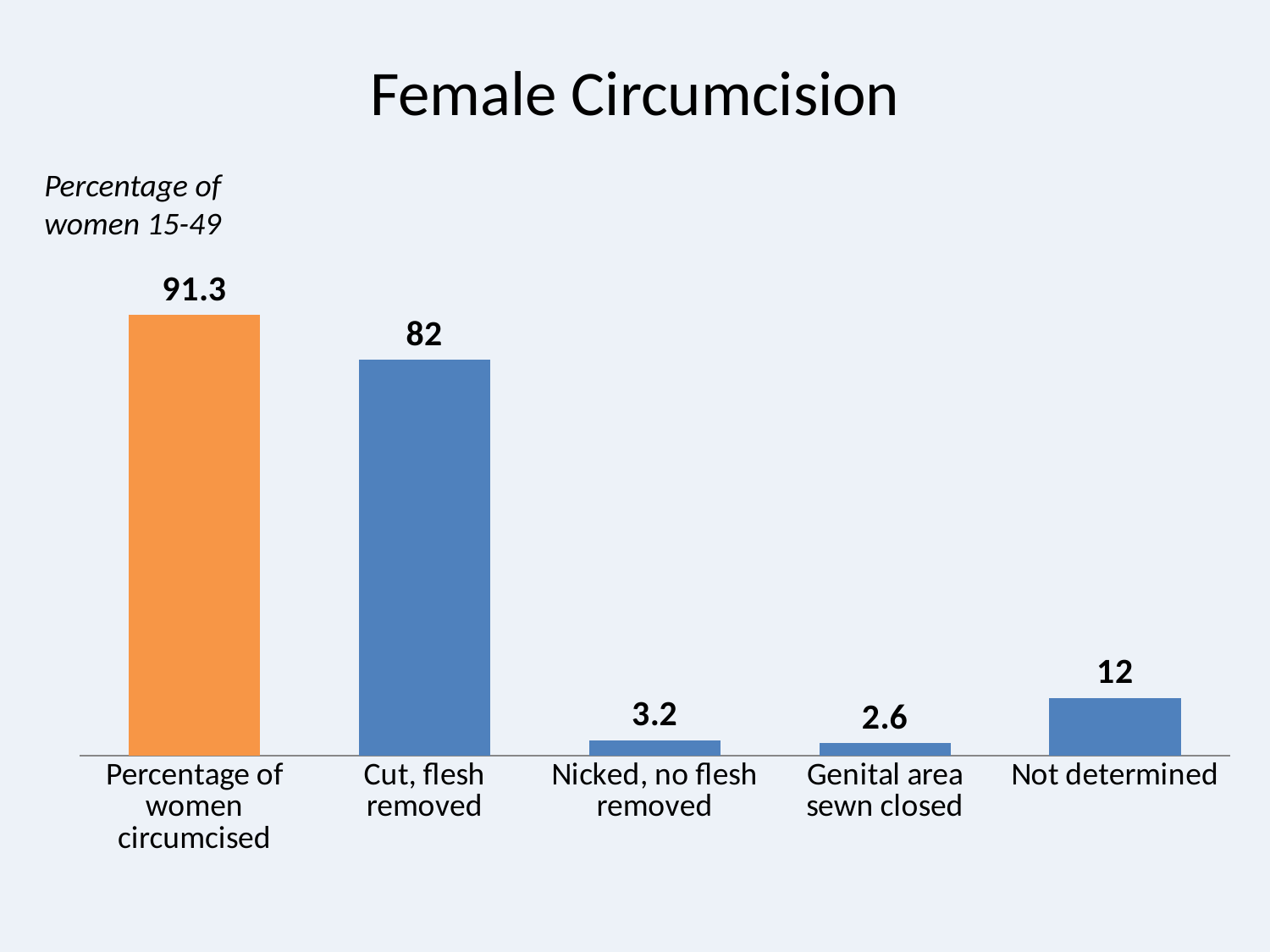

# Female Circumcision
Percentage of women 15-49

### Chart

| Category | Series 1 |
|---|---|
| Percentage of women circumcised | 91.3 |
| Cut, flesh removed | 82.0 |
| Nicked, no flesh removed | 3.2 |
| Genital area sewn closed | 2.6 |
| Not determined | 12.0 |